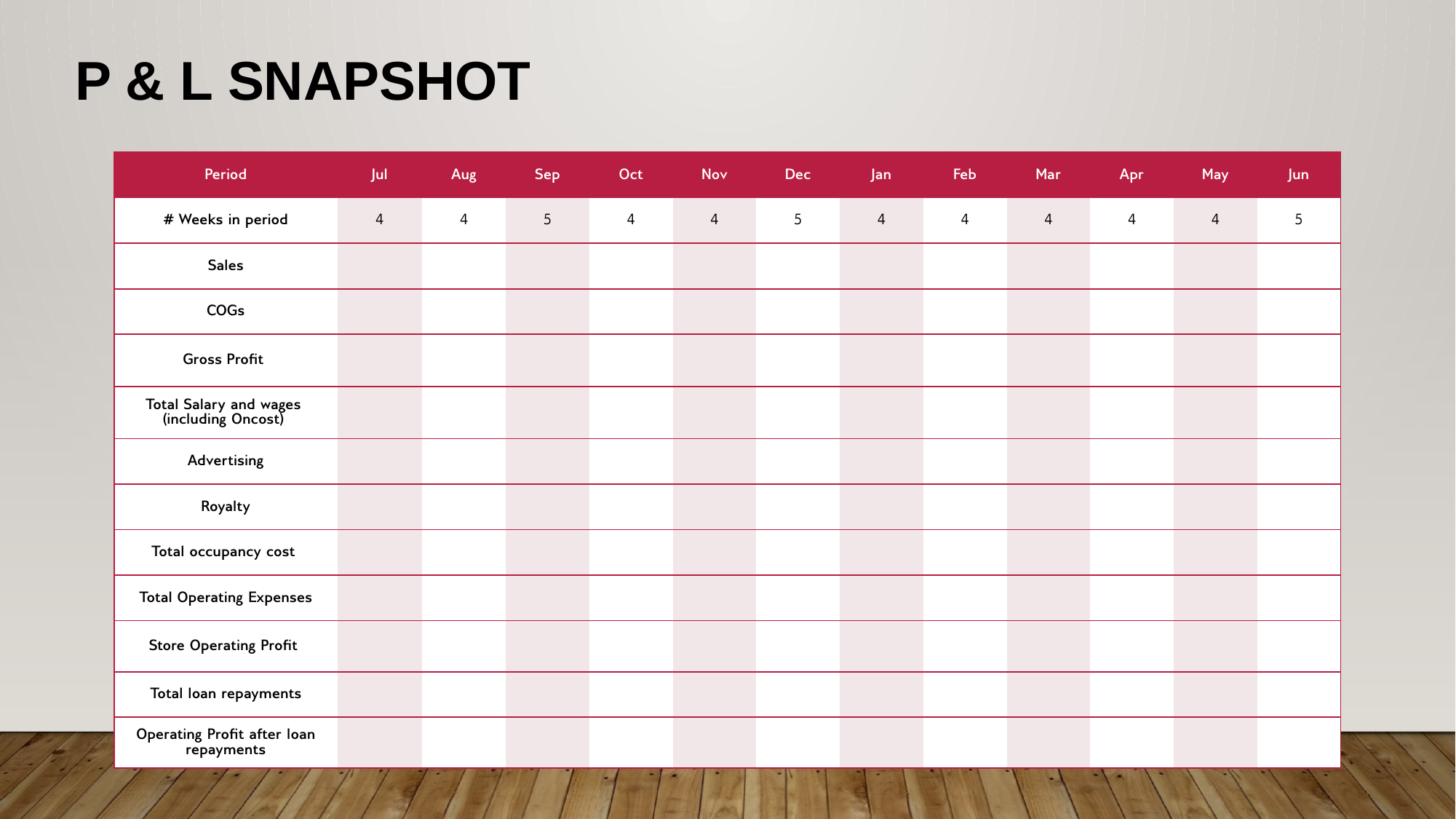

# P & L Snapshot
| Period | Jul | Aug | Sep | Oct | Nov | Dec | Jan | Feb | Mar | Apr | May | Jun |
| --- | --- | --- | --- | --- | --- | --- | --- | --- | --- | --- | --- | --- |
| # Weeks in period | 4 | 4 | 5 | 4 | 4 | 5 | 4 | 4 | 4 | 4 | 4 | 5 |
| Sales |  |  |  |  |  |  |  |  |  |  |  |  |
| COGs |  |  |  |  |  |  |  |  |  |  |  |  |
| Gross Profit |  |  |  |  |  |  |  |  |  |  |  |  |
| Total Salary and wages (including Oncost) |  |  |  |  |  |  |  |  |  |  |  |  |
| Advertising |  |  |  |  |  |  |  |  |  |  |  |  |
| Royalty |  |  |  |  |  |  |  |  |  |  |  |  |
| Total occupancy cost |  |  |  |  |  |  |  |  |  |  |  |  |
| Total Operating Expenses |  |  |  |  |  |  |  |  |  |  |  |  |
| Store Operating Profit |  |  |  |  |  |  |  |  |  |  |  |  |
| Total loan repayments |  |  |  |  |  |  |  |  |  |  |  |  |
| Operating Profit after loan repayments |  |  |  |  |  |  |  |  |  |  |  |  |